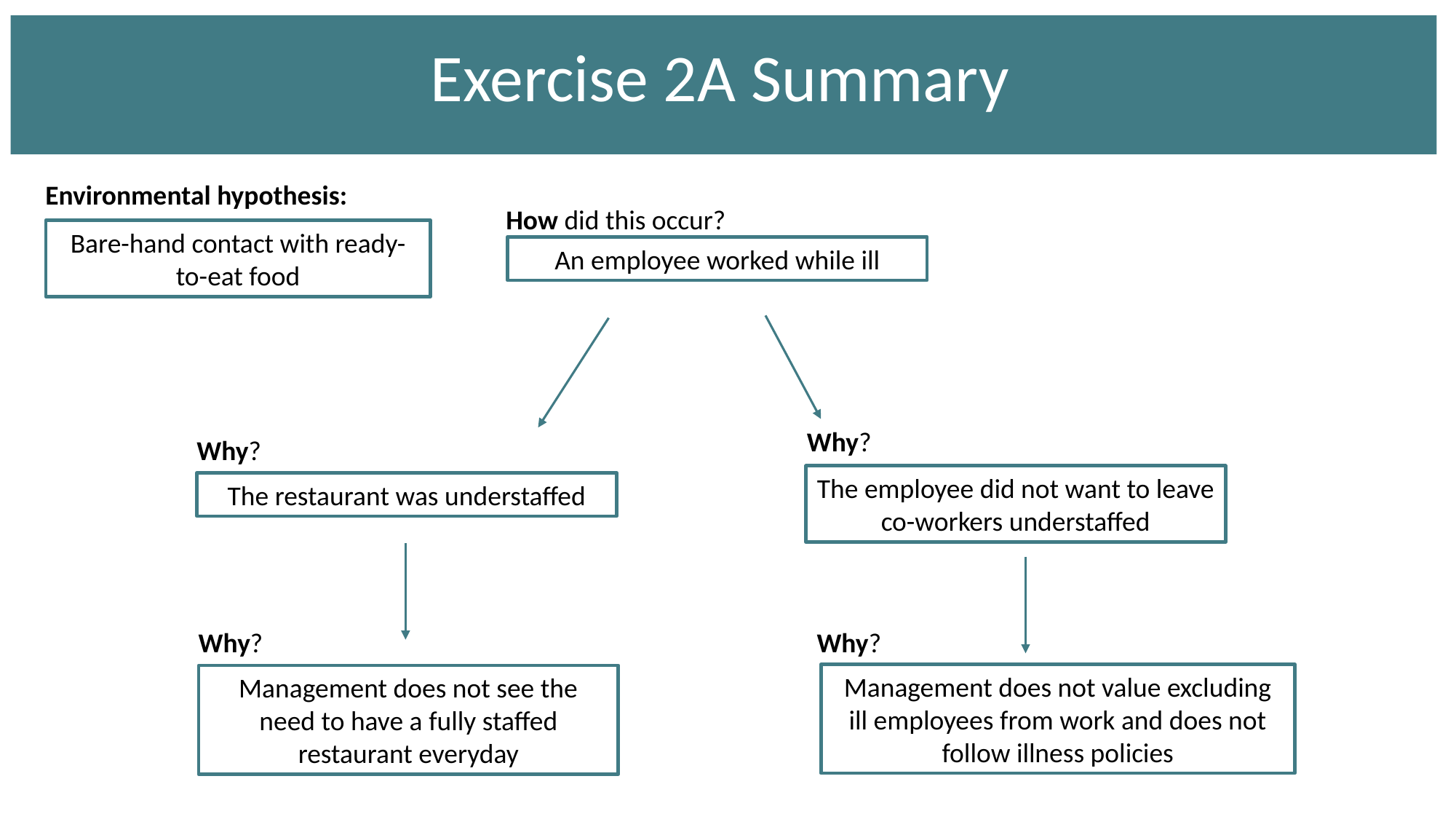

# Exercise 2A Summary
Environmental hypothesis:
How did this occur?
Bare-hand contact with ready-to-eat food
An employee worked while ill
Why?
Why?
The employee did not want to leave co-workers understaffed
The restaurant was understaffed
Why?
Why?
Management does not value excluding ill employees from work and does not follow illness policies
Management does not see the need to have a fully staffed restaurant everyday